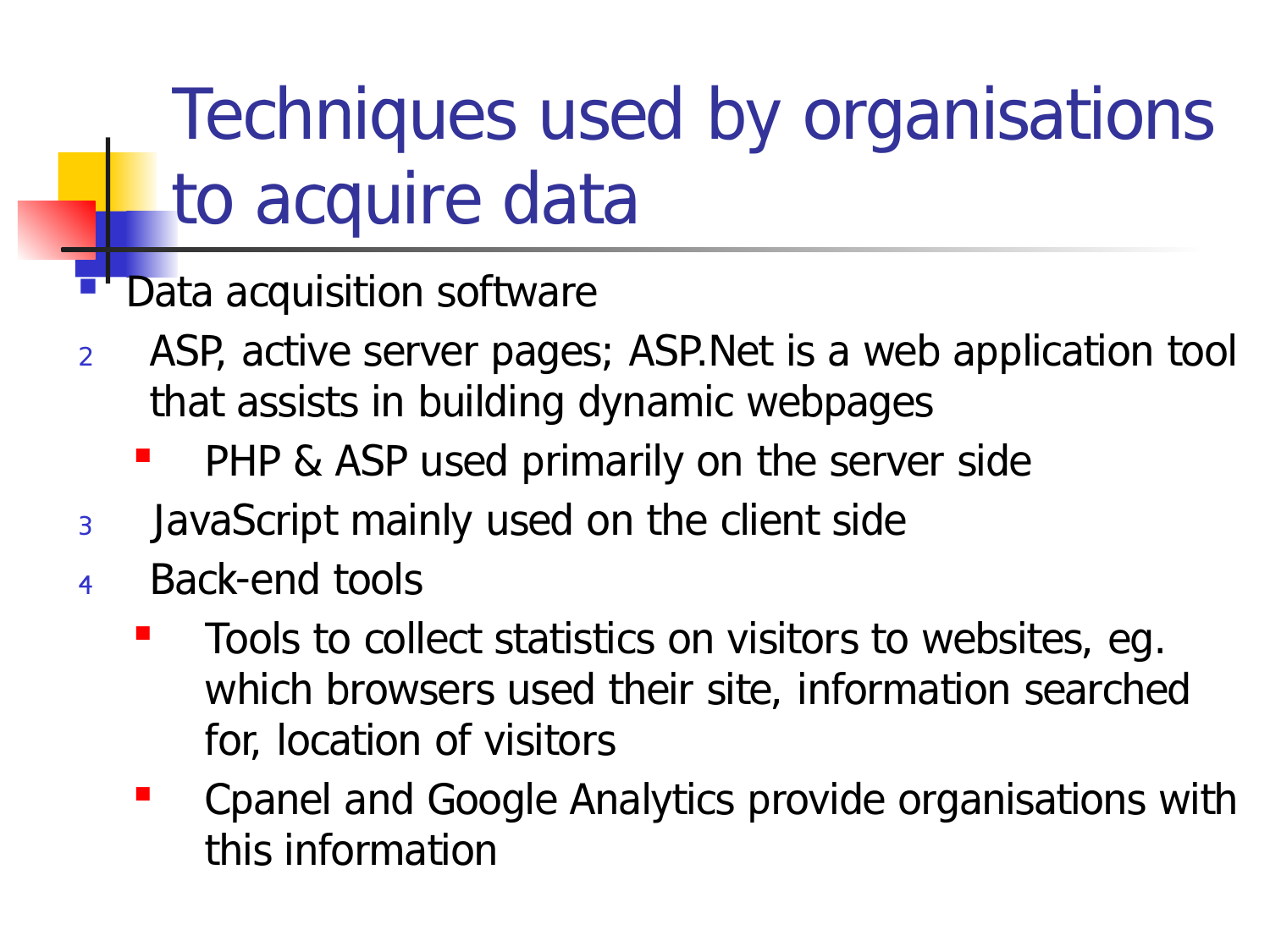

# Techniques used by organisations to acquire data
Data acquisition software
ASP, active server pages; ASP.Net is a web application tool that assists in building dynamic webpages
PHP & ASP used primarily on the server side
JavaScript mainly used on the client side
Back-end tools
Tools to collect statistics on visitors to websites, eg. which browsers used their site, information searched for, location of visitors
Cpanel and Google Analytics provide organisations with this information